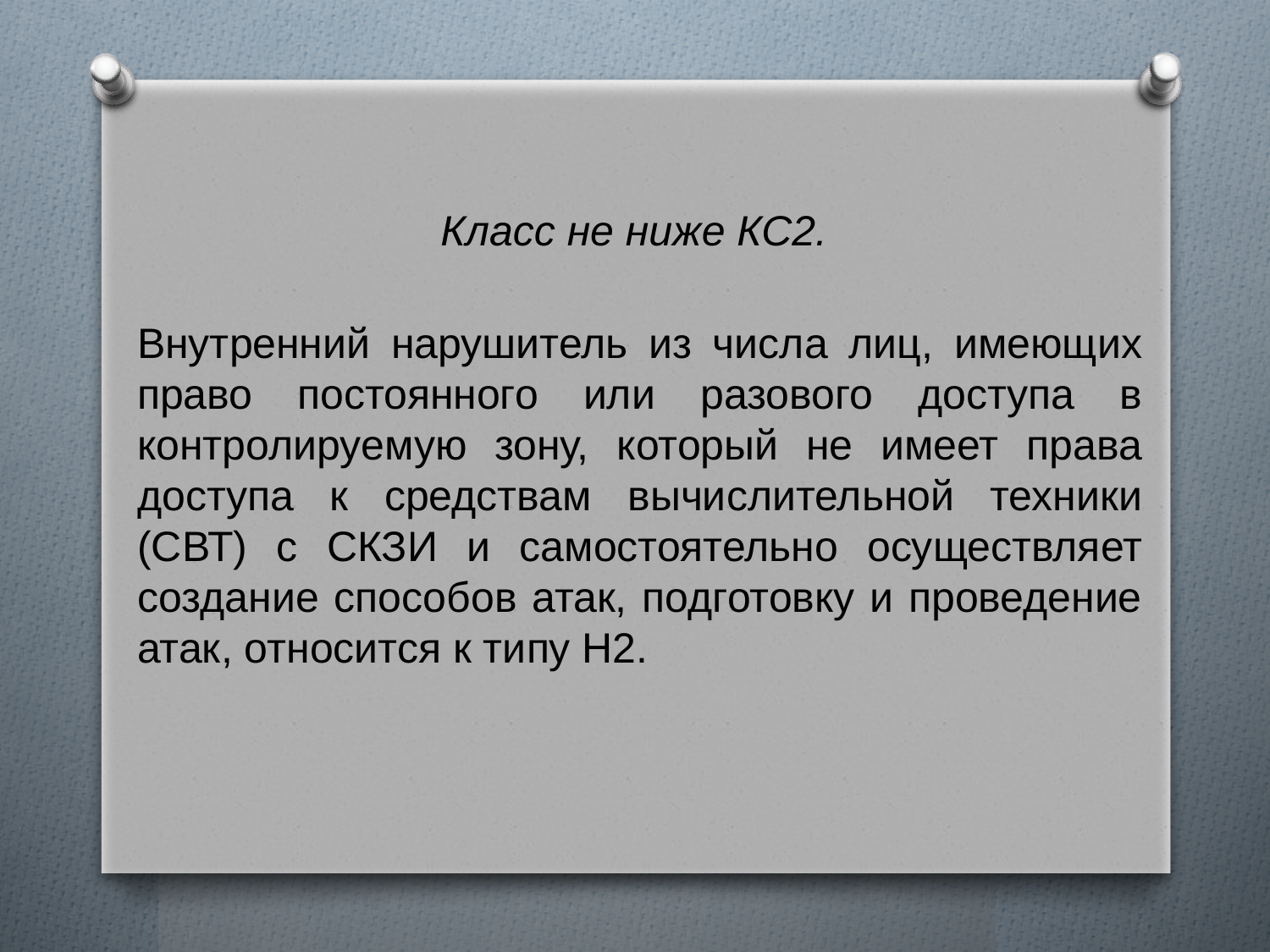

Класс не ниже КС2.

Внутренний нарушитель из числа лиц, имеющих право постоянного или разового доступа в контролируемую зону, который не имеет права доступа к средствам вычислительной техники (СВТ) с СКЗИ и самостоятельно осуществляет создание способов атак, подготовку и проведение атак, относится к типу Н2.